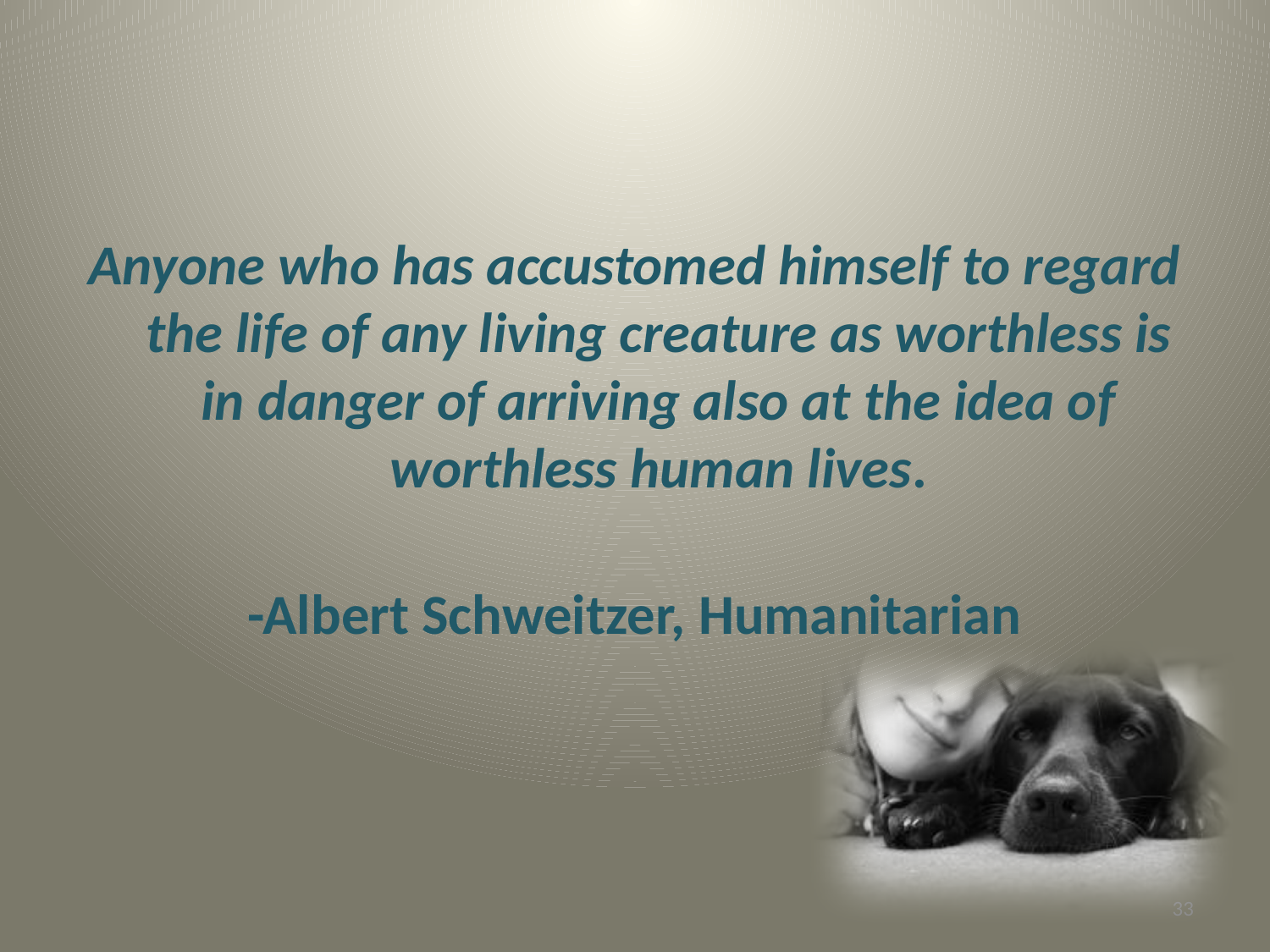

Anyone who has accustomed himself to regard the life of any living creature as worthless is in danger of arriving also at the idea of worthless human lives.
-Albert Schweitzer, Humanitarian

33